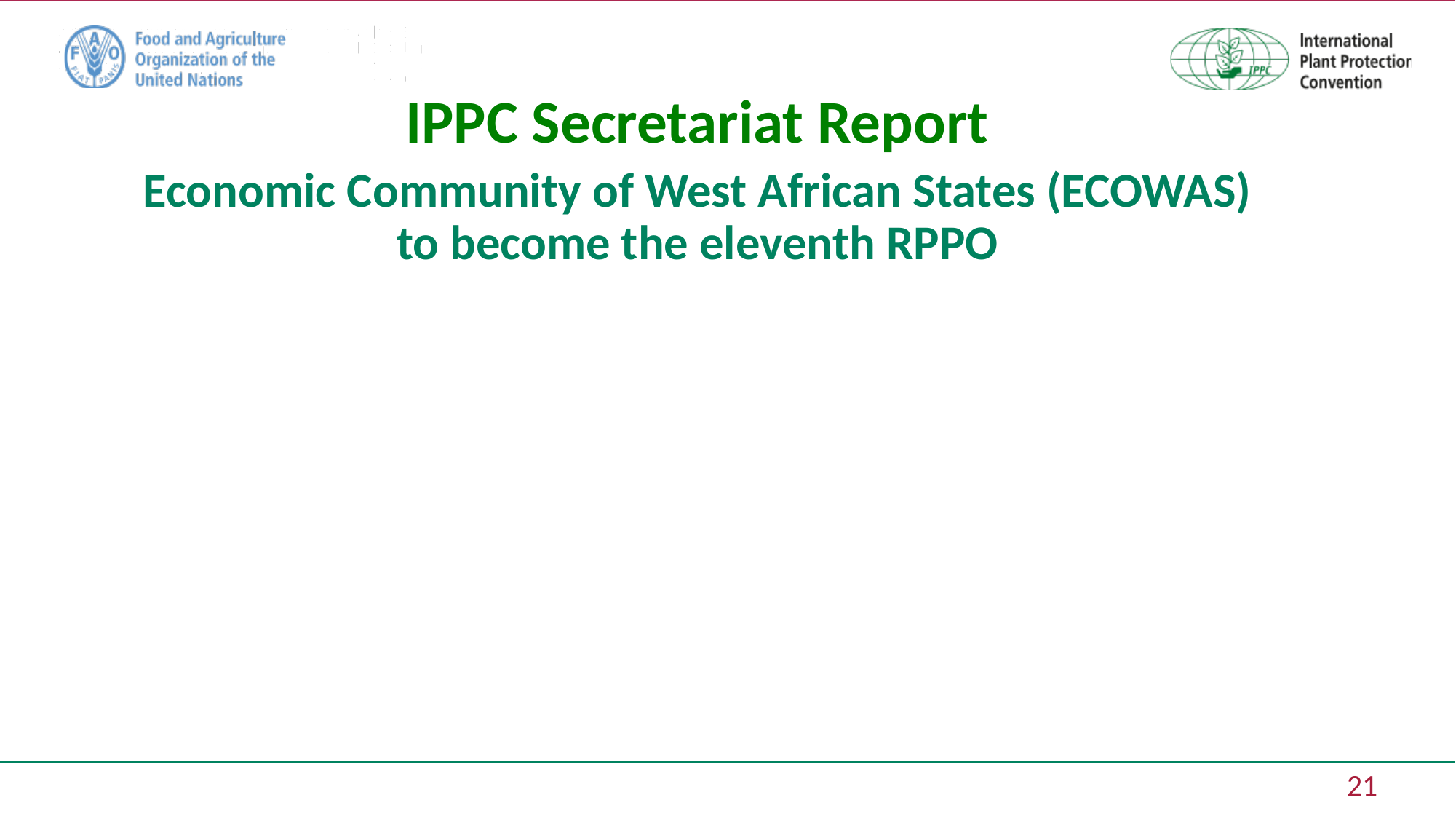

IPPC Secretariat Report
# Economic Community of West African States (ECOWAS) to become the eleventh RPPO